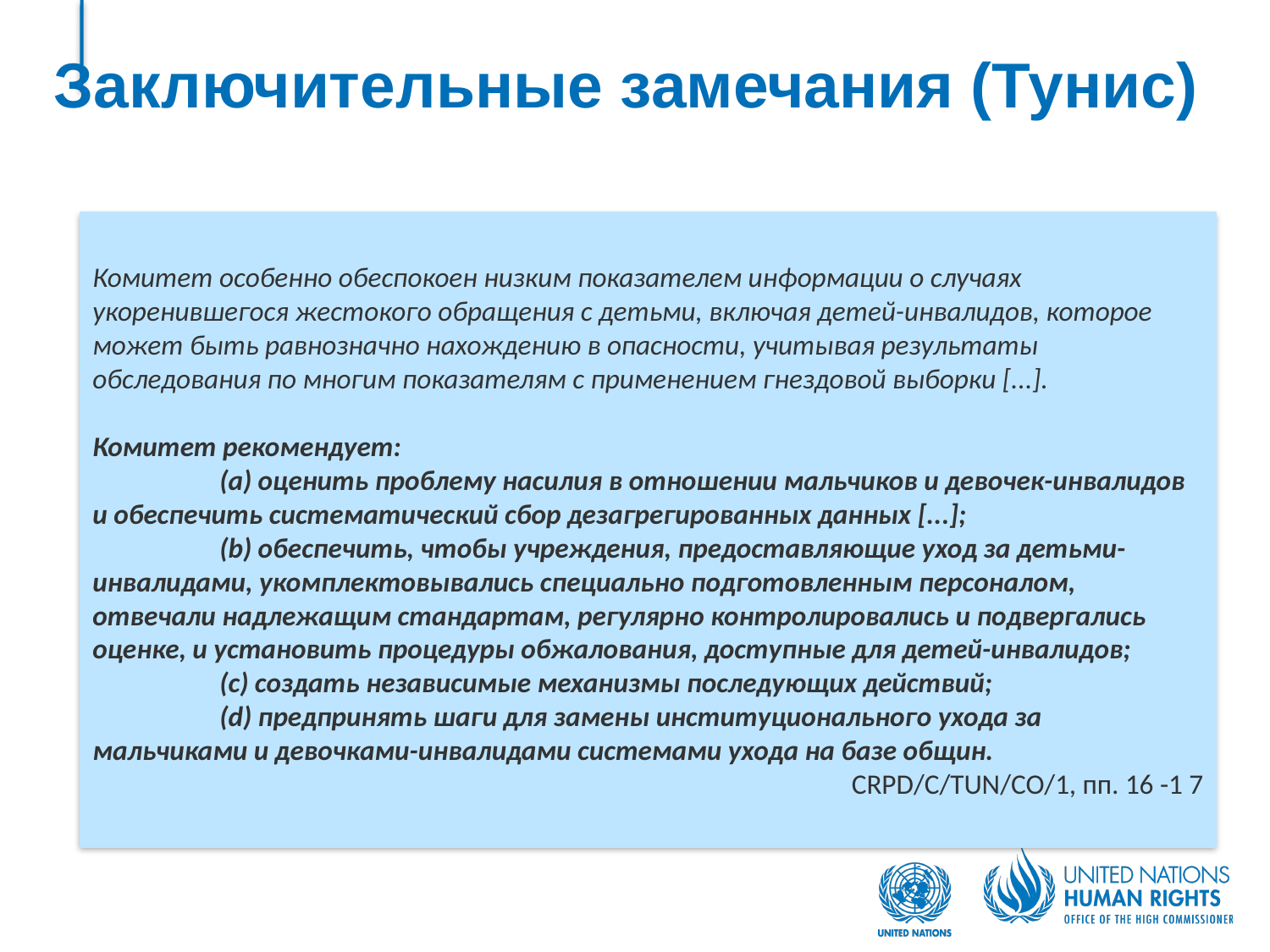

# Заключительные замечания (Тунис)

Комитет особенно обеспокоен низким показателем информации о случаях укоренившегося жестокого обращения с детьми, включая детей-инвалидов, которое может быть равнозначно нахождению в опасности, учитывая результаты обследования по многим показателям с применением гнездовой выборки [...].

Комитет рекомендует:
	(a) оценить проблему насилия в отношении мальчиков и девочек-инвалидов и обеспечить систематический сбор дезагрегированных данных [...];
	(b) обеспечить, чтобы учреждения, предоставляющие уход за детьми-инвалидами, укомплектовывались специально подготовленным персоналом, отвечали надлежащим стандартам, регулярно контролировались и подвергались оценке, и установить процедуры обжалования, доступные для детей-инвалидов;
	(c) создать независимые механизмы последующих действий;
	(d) предпринять шаги для замены институционального ухода за мальчиками и девочками-инвалидами системами ухода на базе общин.
CRPD/C/TUN/CO/1, пп. 16 -1 7